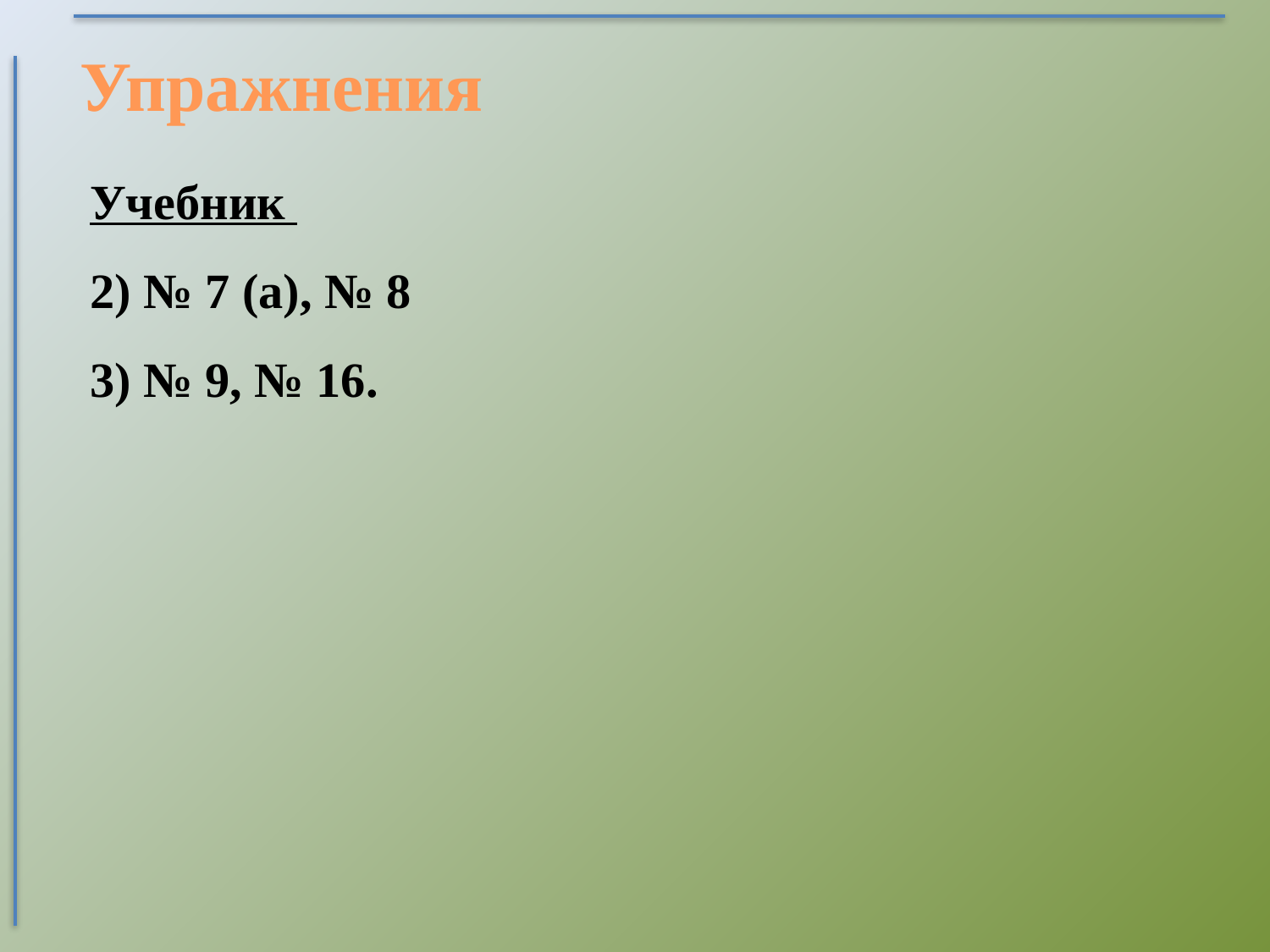

Упражнения
Учебник
2) № 7 (а), № 8
3) № 9, № 16.